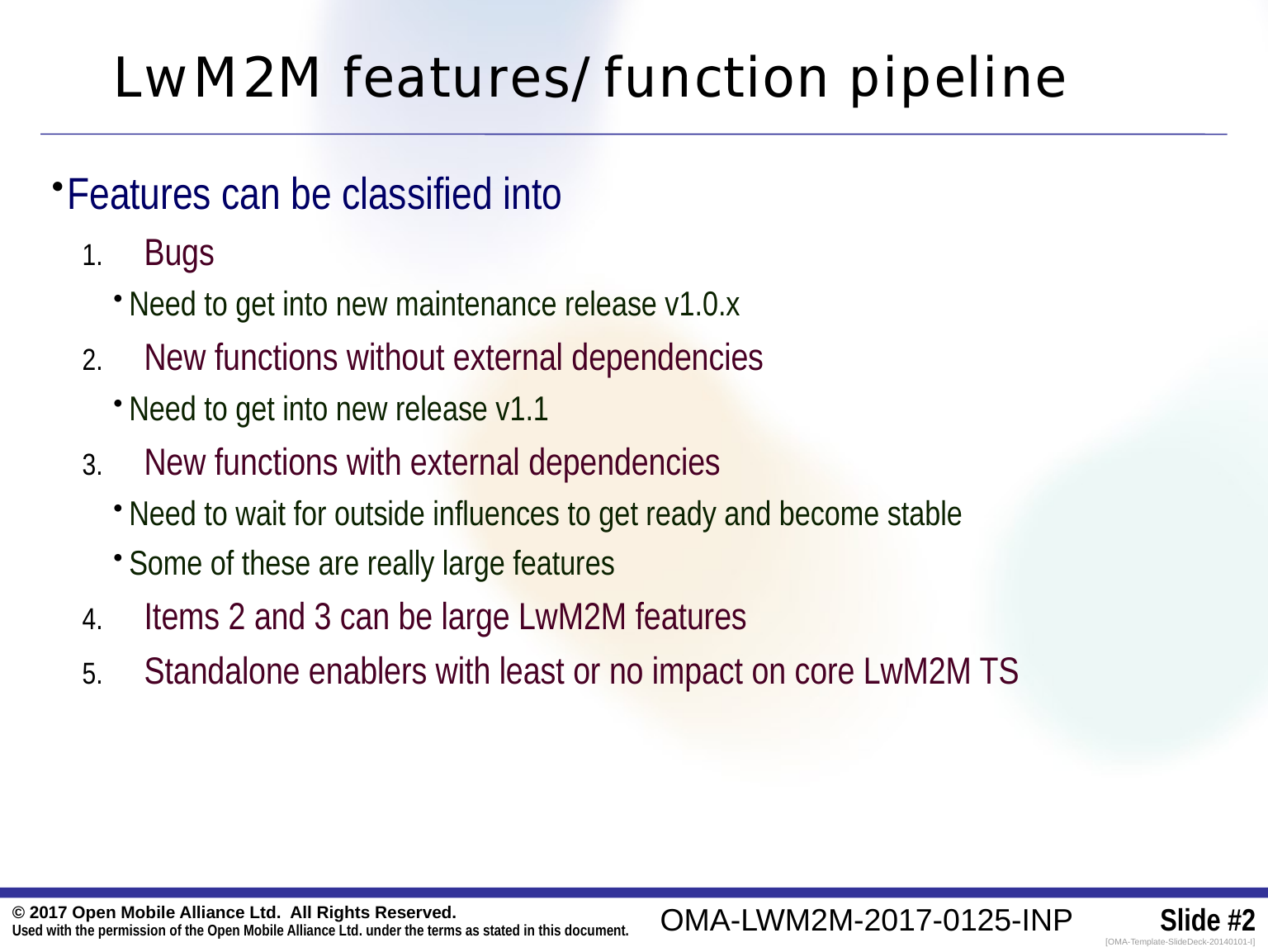

LwM2M features/function pipeline
Features can be classified into
Bugs
Need to get into new maintenance release v1.0.x
New functions without external dependencies
Need to get into new release v1.1
New functions with external dependencies
Need to wait for outside influences to get ready and become stable
Some of these are really large features
Items 2 and 3 can be large LwM2M features
Standalone enablers with least or no impact on core LwM2M TS